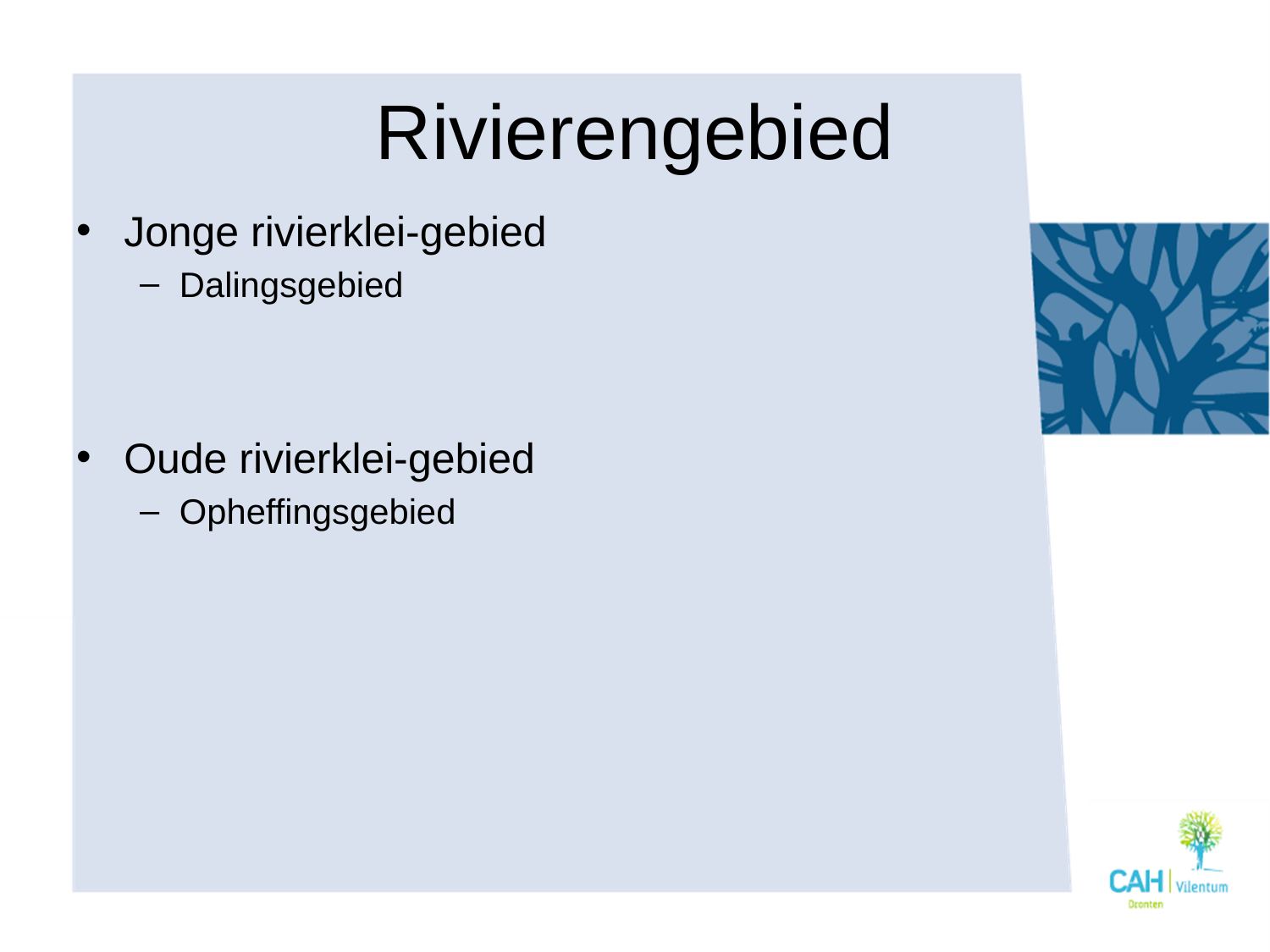

# Rivierengebied
Jonge rivierklei-gebied
Dalingsgebied

Oude rivierklei-gebied
Opheffingsgebied